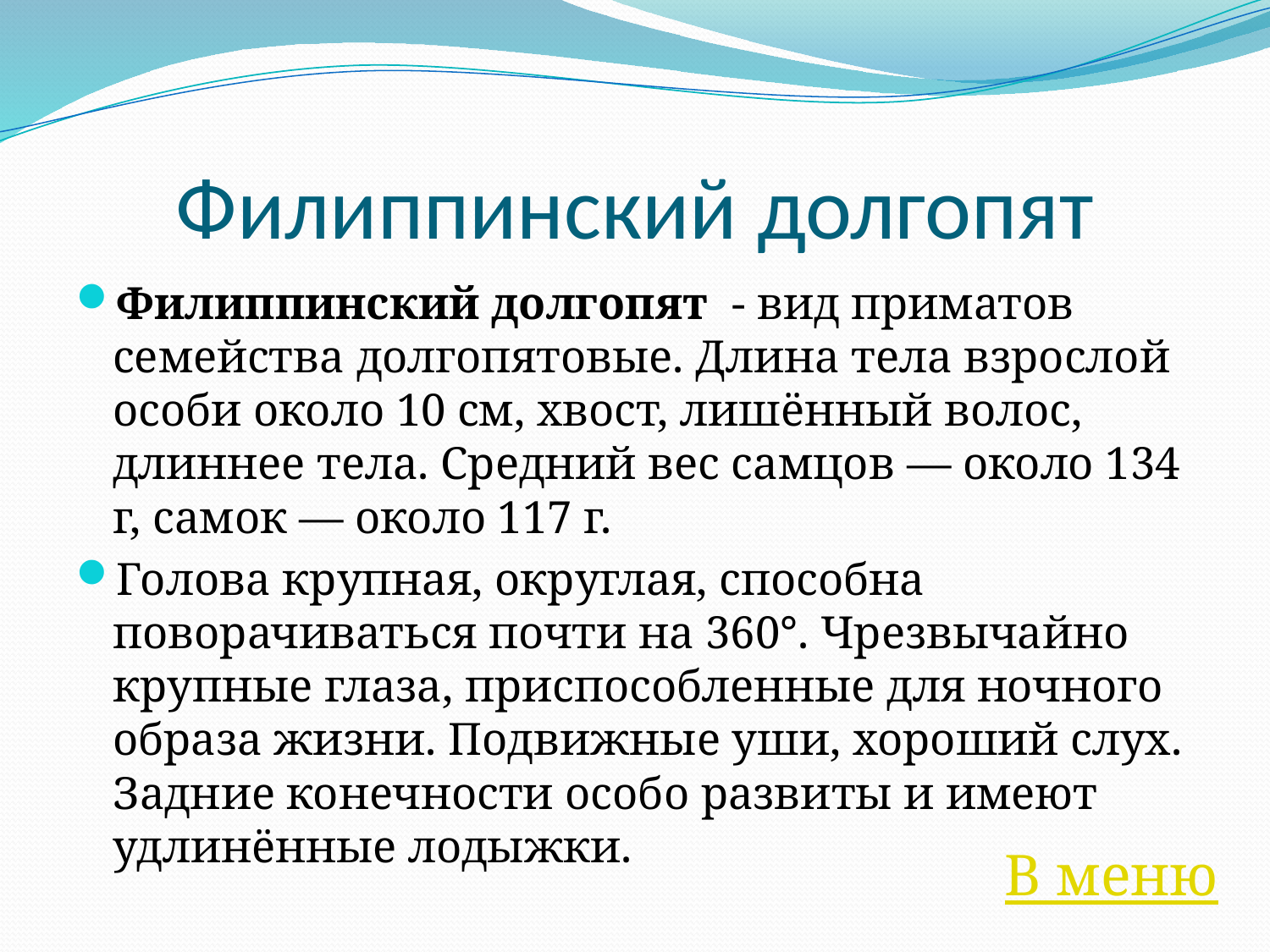

# Филиппинский долгопят
Филиппинский долгопят  - вид приматов семейства долгопятовые. Длина тела взрослой особи около 10 см, хвост, лишённый волос, длиннее тела. Средний вес самцов — около 134 г, самок — около 117 г.
Голова крупная, округлая, способна поворачиваться почти на 360°. Чрезвычайно крупные глаза, приспособленные для ночного образа жизни. Подвижные уши, хороший слух. Задние конечности особо развиты и имеют удлинённые лодыжки.

В меню